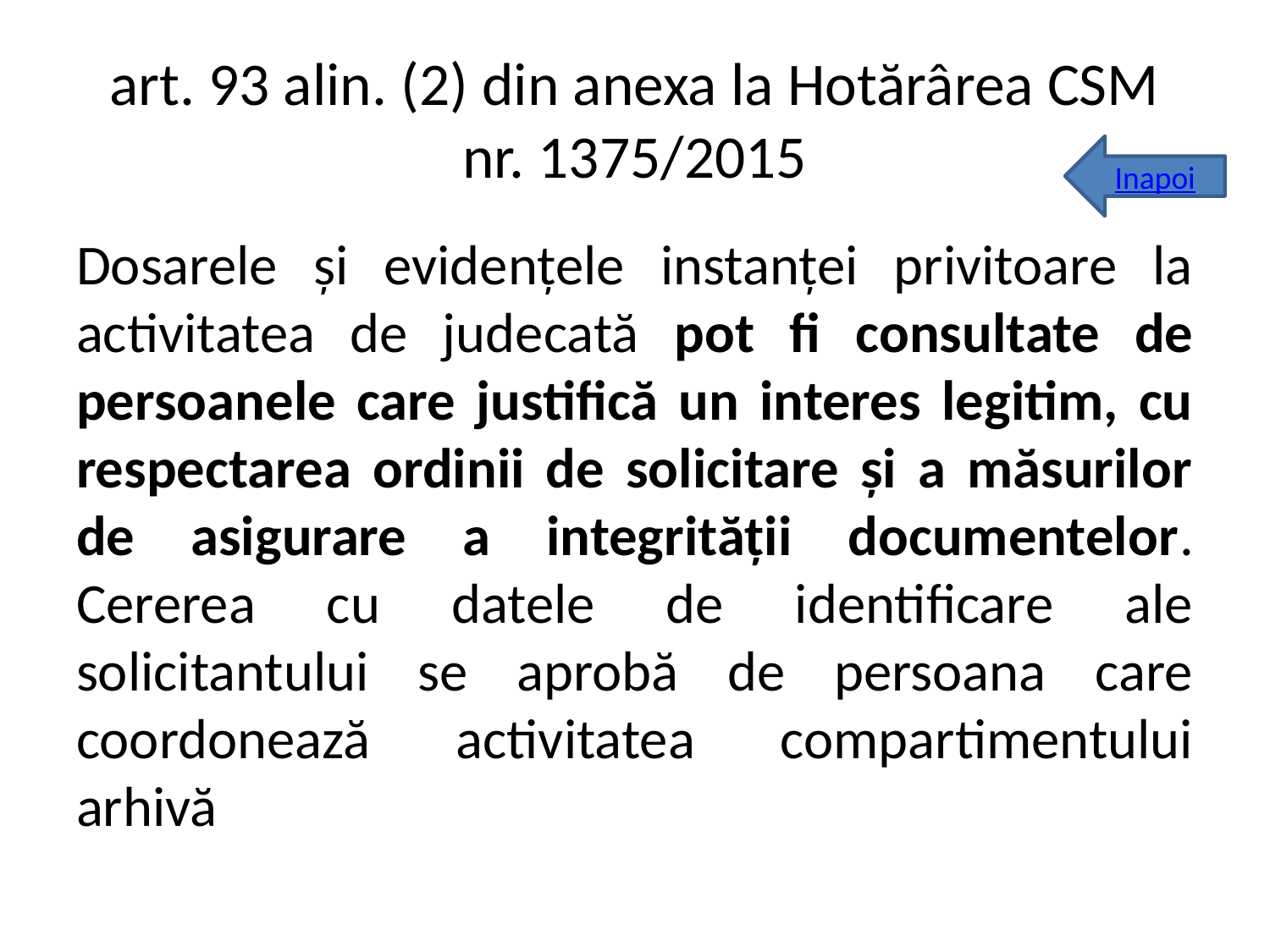

# art. 93 alin. (2) din anexa la Hotărârea CSM nr. 1375/2015
Inapoi
Dosarele și evidențele instanței privitoare la activitatea de judecată pot fi consultate de persoanele care justifică un interes legitim, cu respectarea ordinii de solicitare și a măsurilor de asigurare a integrității documentelor. Cererea cu datele de identificare ale solicitantului se aprobă de persoana care coordonează activitatea compartimentului arhivă